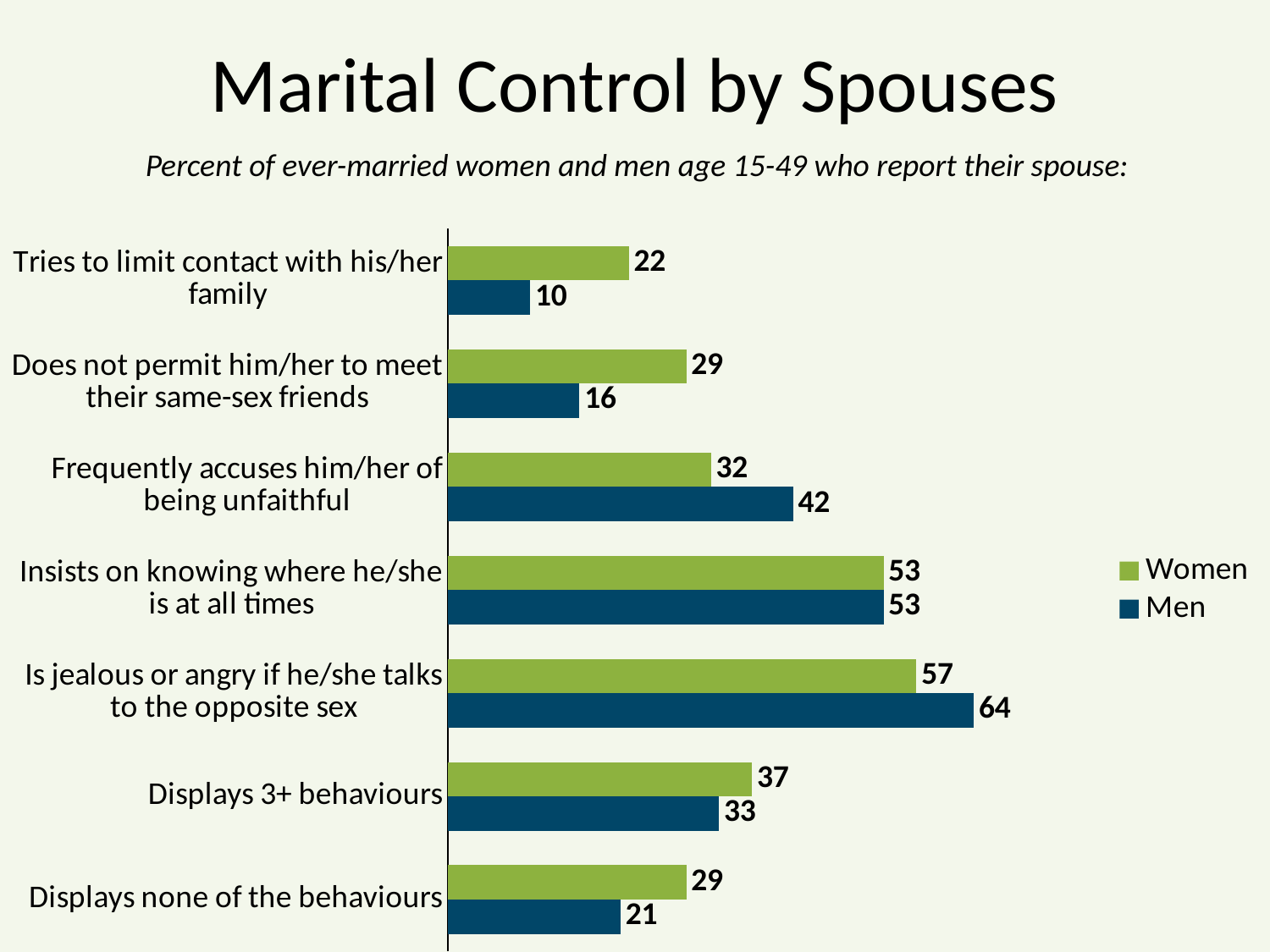

# Marital Control by Spouses
Percent of ever-married women and men age 15-49 who report their spouse:

### Chart

| Category | Men | Women |
|---|---|---|
| Displays none of the behaviours | 21.0 | 29.0 |
| Displays 3+ behaviours | 33.0 | 37.0 |
| Is jealous or angry if he/she talks to the opposite sex | 64.0 | 57.0 |
| Insists on knowing where he/she is at all times | 53.0 | 53.0 |
| Frequently accuses him/her of being unfaithful | 42.0 | 32.0 |
| Does not permit him/her to meet their same-sex friends | 16.0 | 29.0 |
| Tries to limit contact with his/her family | 10.0 | 22.0 |